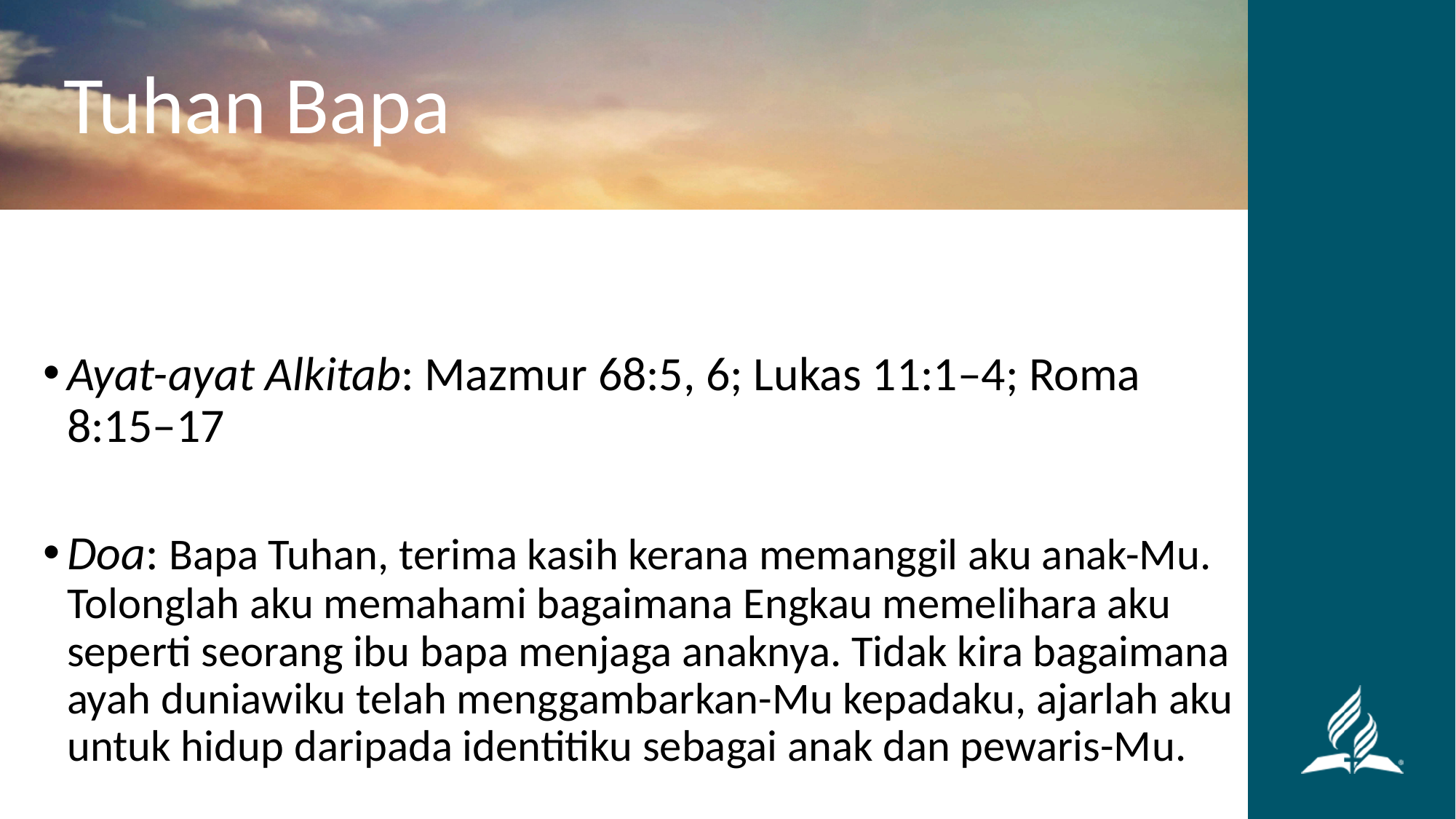

Tuhan Bapa

Ayat-ayat Alkitab: Mazmur 68:5, 6; Lukas 11:1–4; Roma 8:15–17

Doa: Bapa Tuhan, terima kasih kerana memanggil aku anak-Mu. Tolonglah aku memahami bagaimana Engkau memelihara aku seperti seorang ibu bapa menjaga anaknya. Tidak kira bagaimana ayah duniawiku telah menggambarkan-Mu kepadaku, ajarlah aku untuk hidup daripada identitiku sebagai anak dan pewaris-Mu.